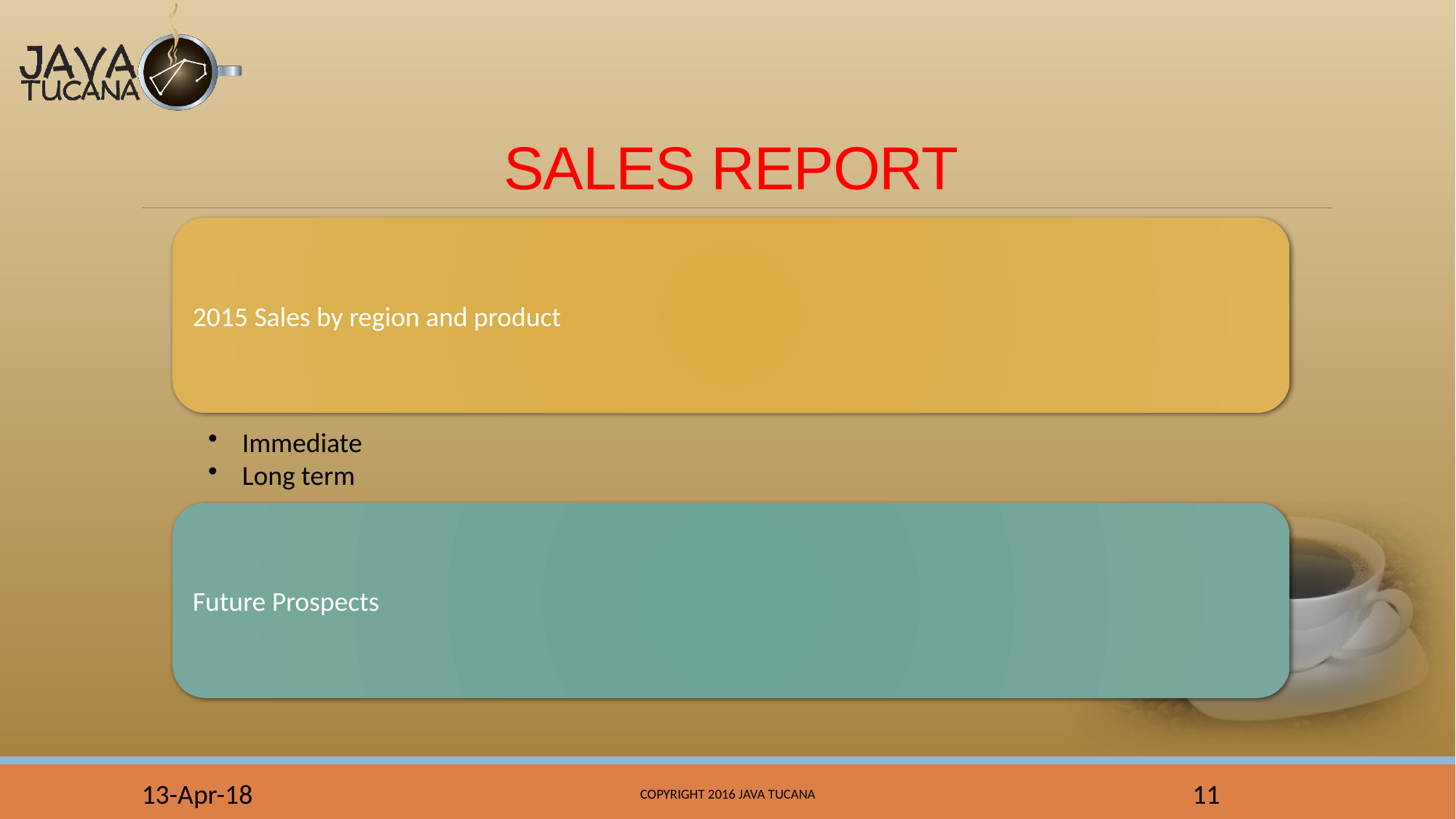

# SALES REPORT
Future Prospects
Immediate
Long term
2015 Sales by region and product
13-Apr-18
Copyright 2016 Java Tucana
11